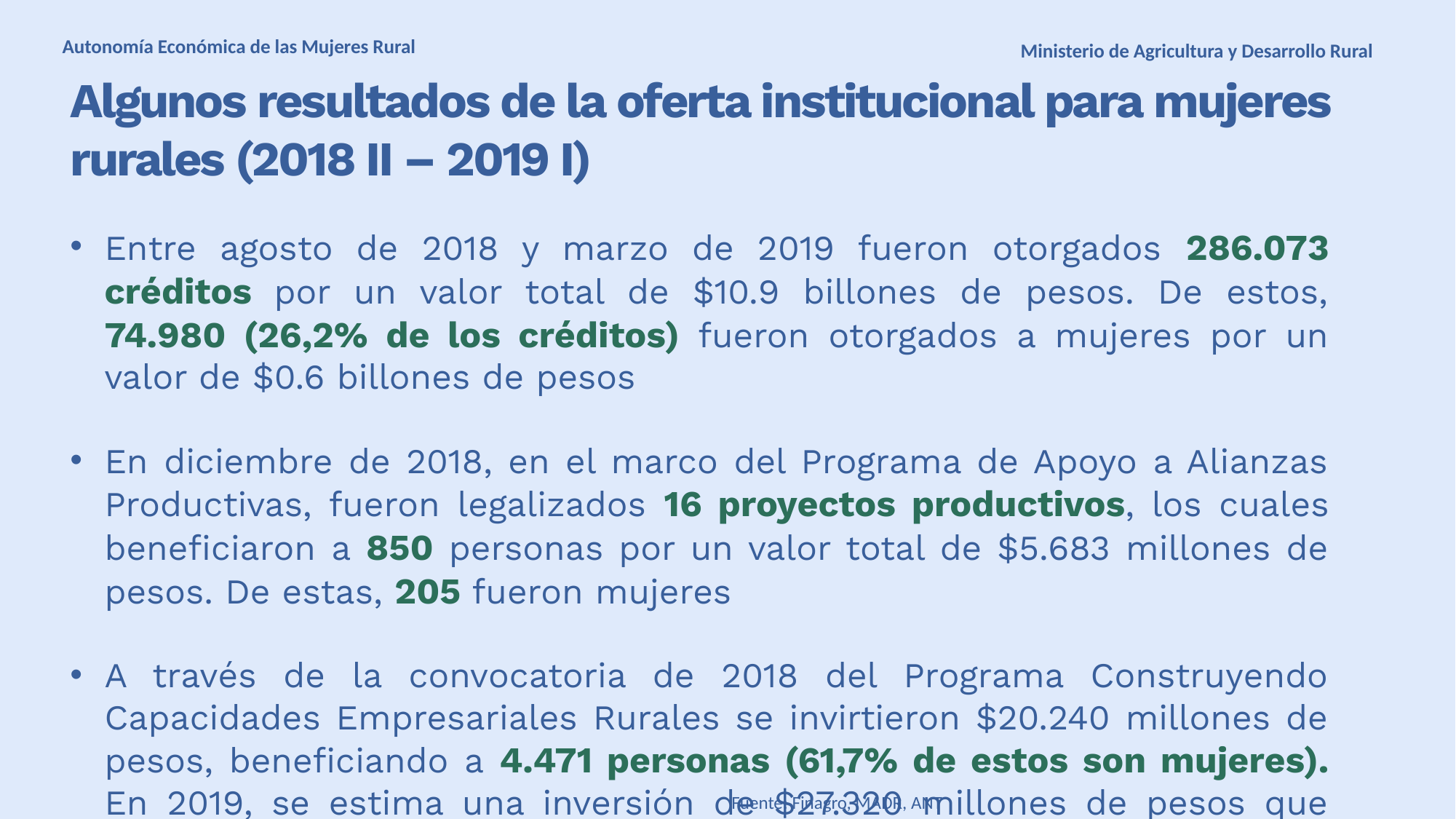

Autonomía Económica de las Mujeres Rural
Ministerio de Agricultura y Desarrollo Rural
Algunos resultados de la oferta institucional para mujeres rurales (2018 II – 2019 I)

Entre agosto de 2018 y marzo de 2019 fueron otorgados 286.073 créditos por un valor total de $10.9 billones de pesos. De estos, 74.980 (26,2% de los créditos) fueron otorgados a mujeres por un valor de $0.6 billones de pesos

En diciembre de 2018, en el marco del Programa de Apoyo a Alianzas Productivas, fueron legalizados 16 proyectos productivos, los cuales beneficiaron a 850 personas por un valor total de $5.683 millones de pesos. De estas, 205 fueron mujeres

A través de la convocatoria de 2018 del Programa Construyendo Capacidades Empresariales Rurales se invirtieron $20.240 millones de pesos, beneficiando a 4.471 personas (61,7% de estos son mujeres). En 2019, se estima una inversión de $27.320 millones de pesos que beneficien a 7.267 personas (50% de estos son mujeres)

Fuente: Finagro, MADR, ANT